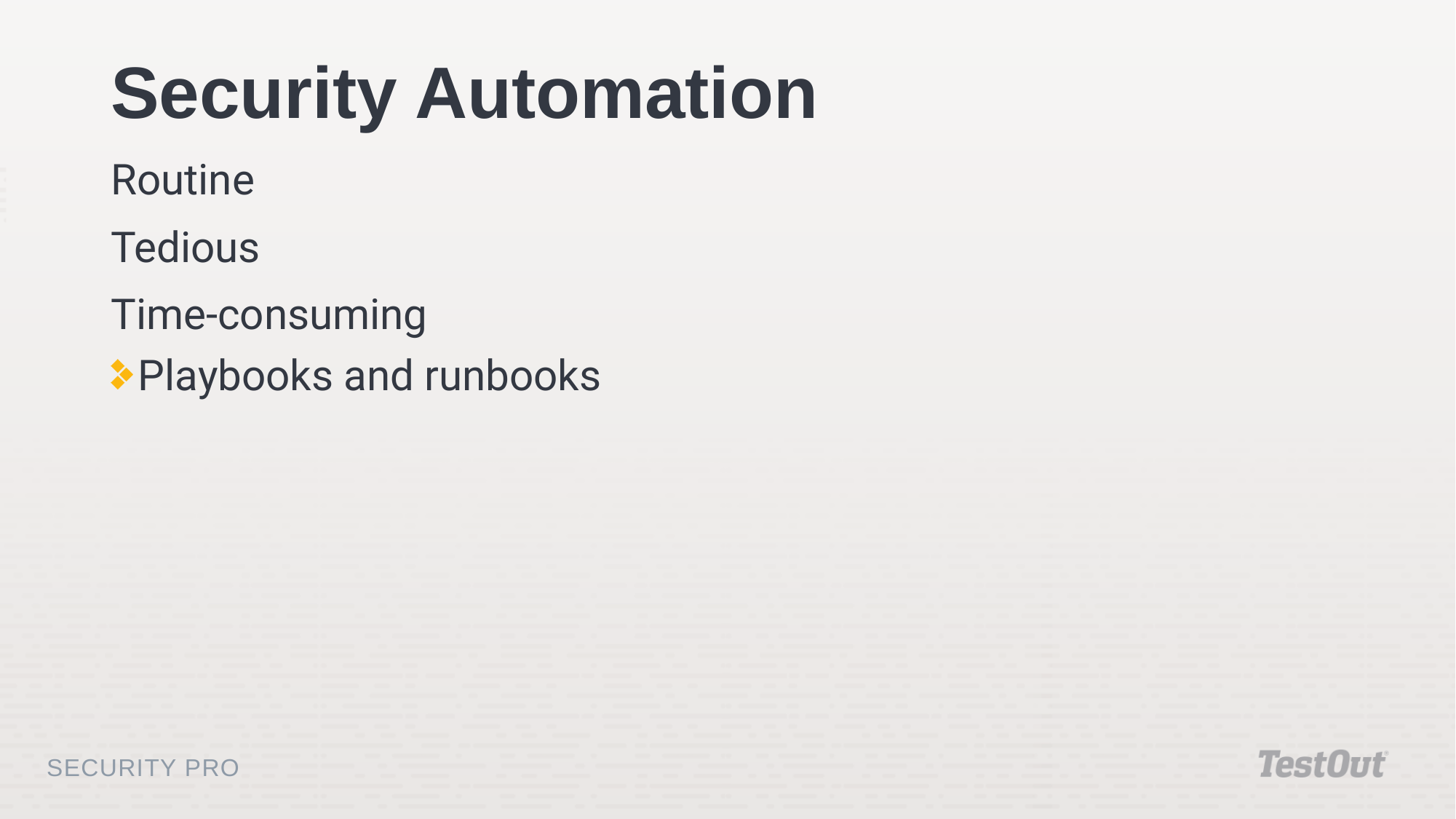

# Security Automation
Routine
Tedious
Time-consuming
Playbooks and runbooks
Security Pro